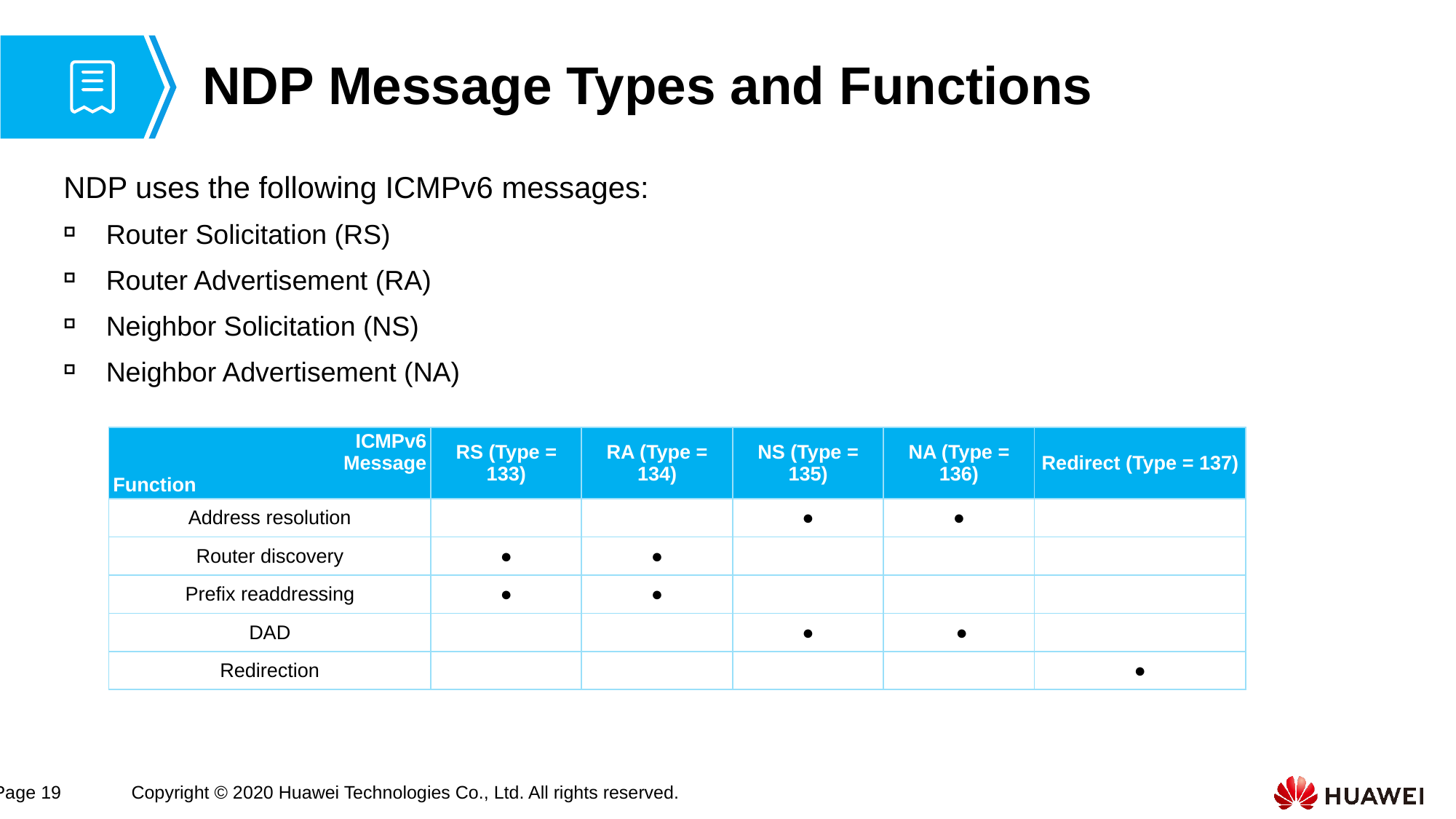

# NDP Message Types and Functions
NDP uses the following ICMPv6 messages:
Router Solicitation (RS)
Router Advertisement (RA)
Neighbor Solicitation (NS)
Neighbor Advertisement (NA)

| ICMPv6 Message Function | RS (Type = 133) | RA (Type = 134) | NS (Type = 135) | NA (Type = 136) | Redirect (Type = 137) |
| --- | --- | --- | --- | --- | --- |
| Address resolution |  |  | ● | ● |  |
| Router discovery | ● | ● |  |  |  |
| Prefix readdressing | ● | ● |  |  |  |
| DAD |  |  | ● | ● |  |
| Redirection |  |  |  |  | ● |